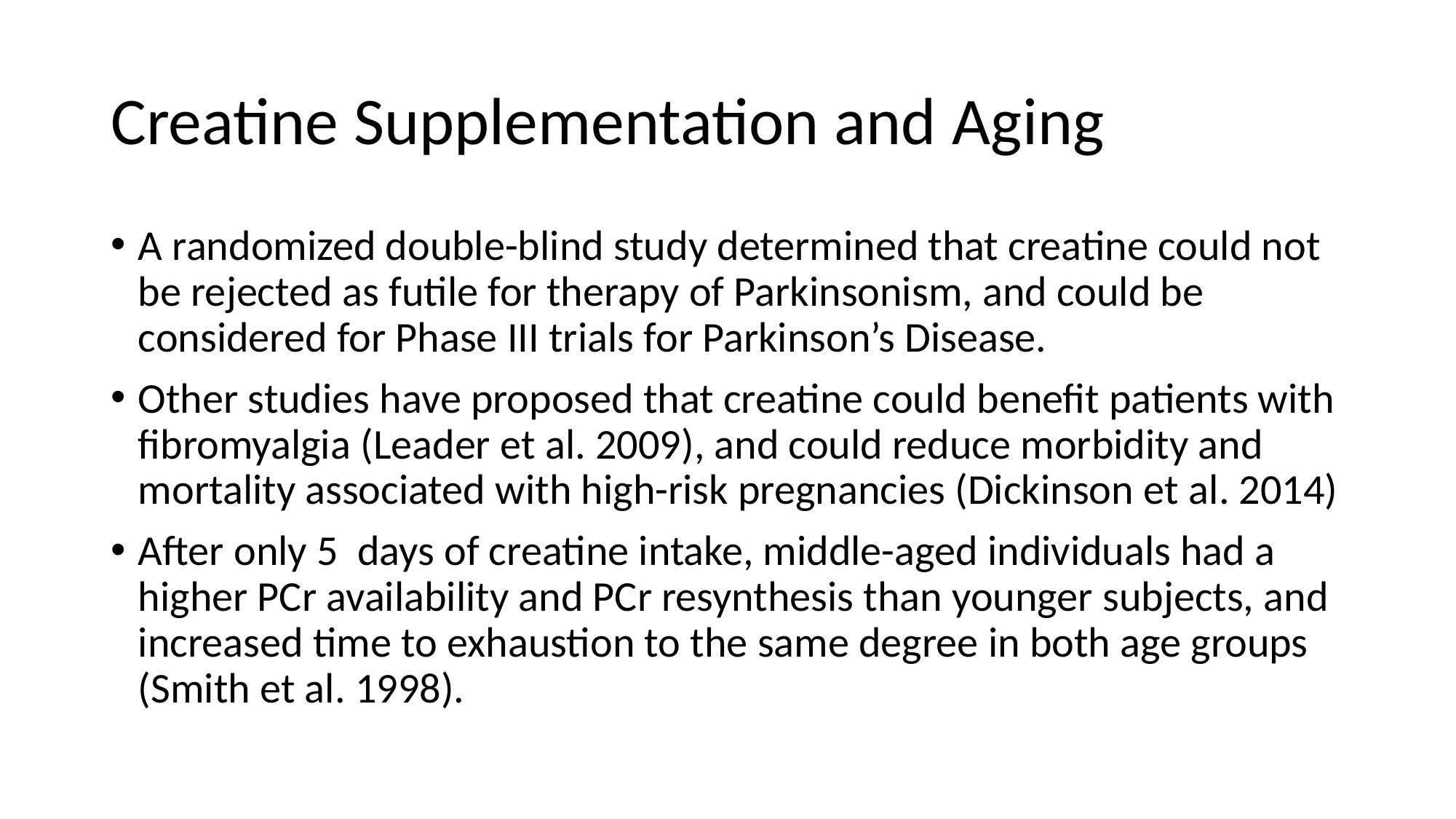

# Creatine Supplementation and Aging
A randomized double-blind study determined that creatine could not be rejected as futile for therapy of Parkinsonism, and could be considered for Phase III trials for Parkinson’s Disease.
Other studies have proposed that creatine could benefit patients with fibromyalgia (Leader et al. 2009), and could reduce morbidity and mortality associated with high-risk pregnancies (Dickinson et al. 2014)
After only 5  days of creatine intake, middle-aged individuals had a higher PCr availability and PCr resynthesis than younger subjects, and increased time to exhaustion to the same degree in both age groups (Smith et al. 1998).